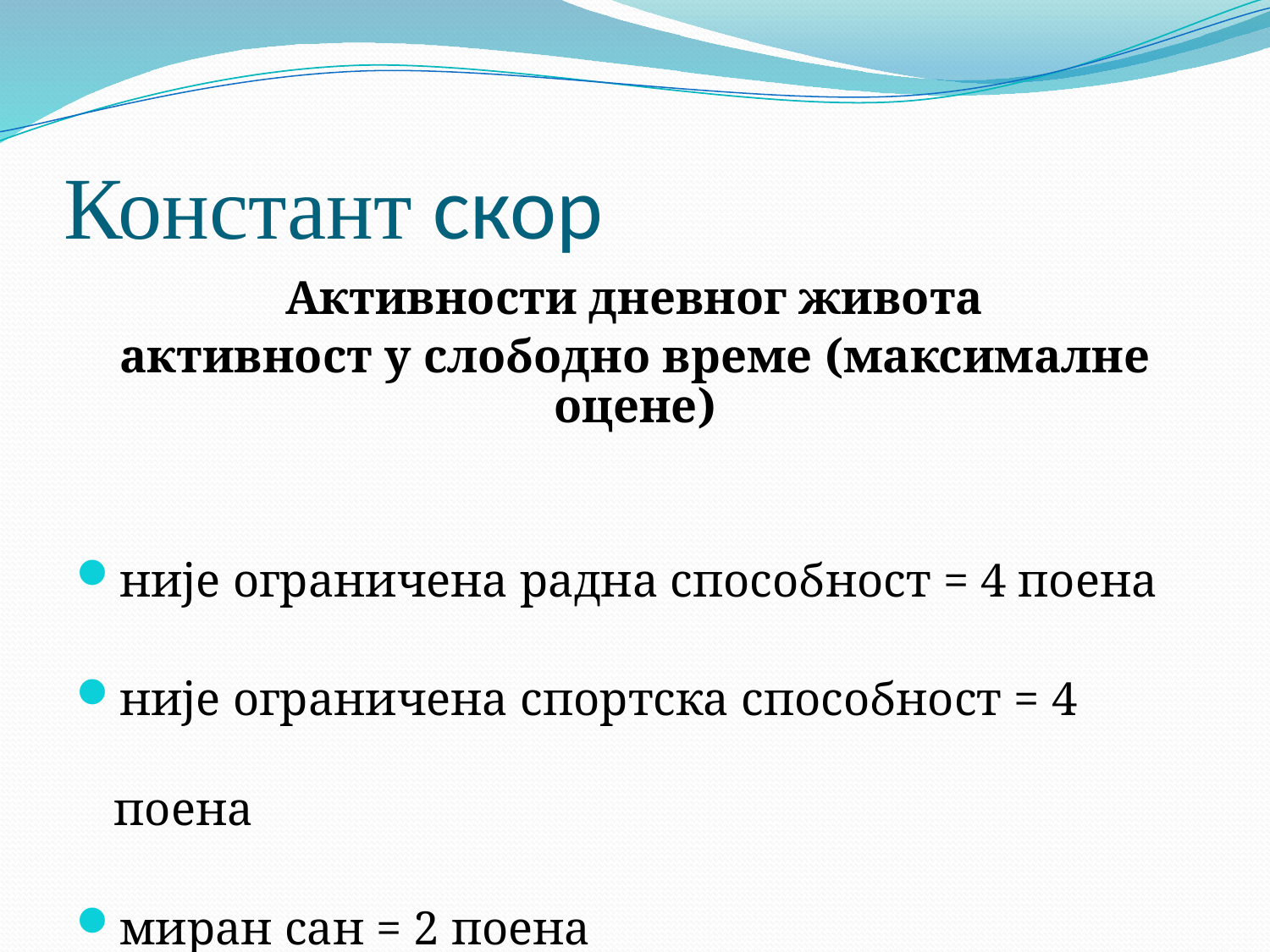

# Констант скор
Активности дневног живота
активност у слободно време (максималне оцене)

није ограничена радна способност = 4 поена
није ограничена спортска способност = 4 поена
миран сан = 2 поена